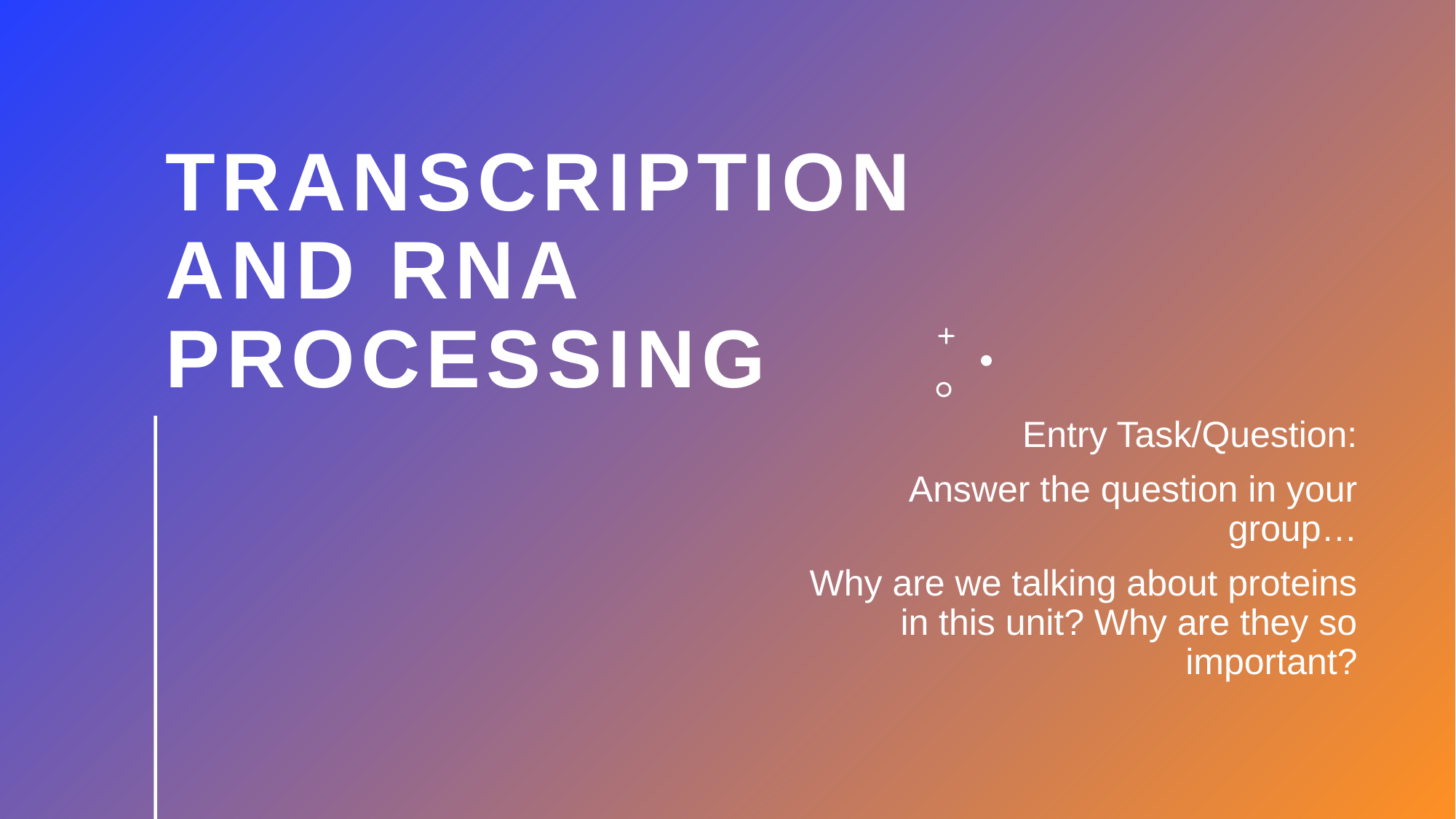

# Transcription and RNA processing
Entry Task/Question:
Answer the question in your group…
Why are we talking about proteins in this unit? Why are they so important?